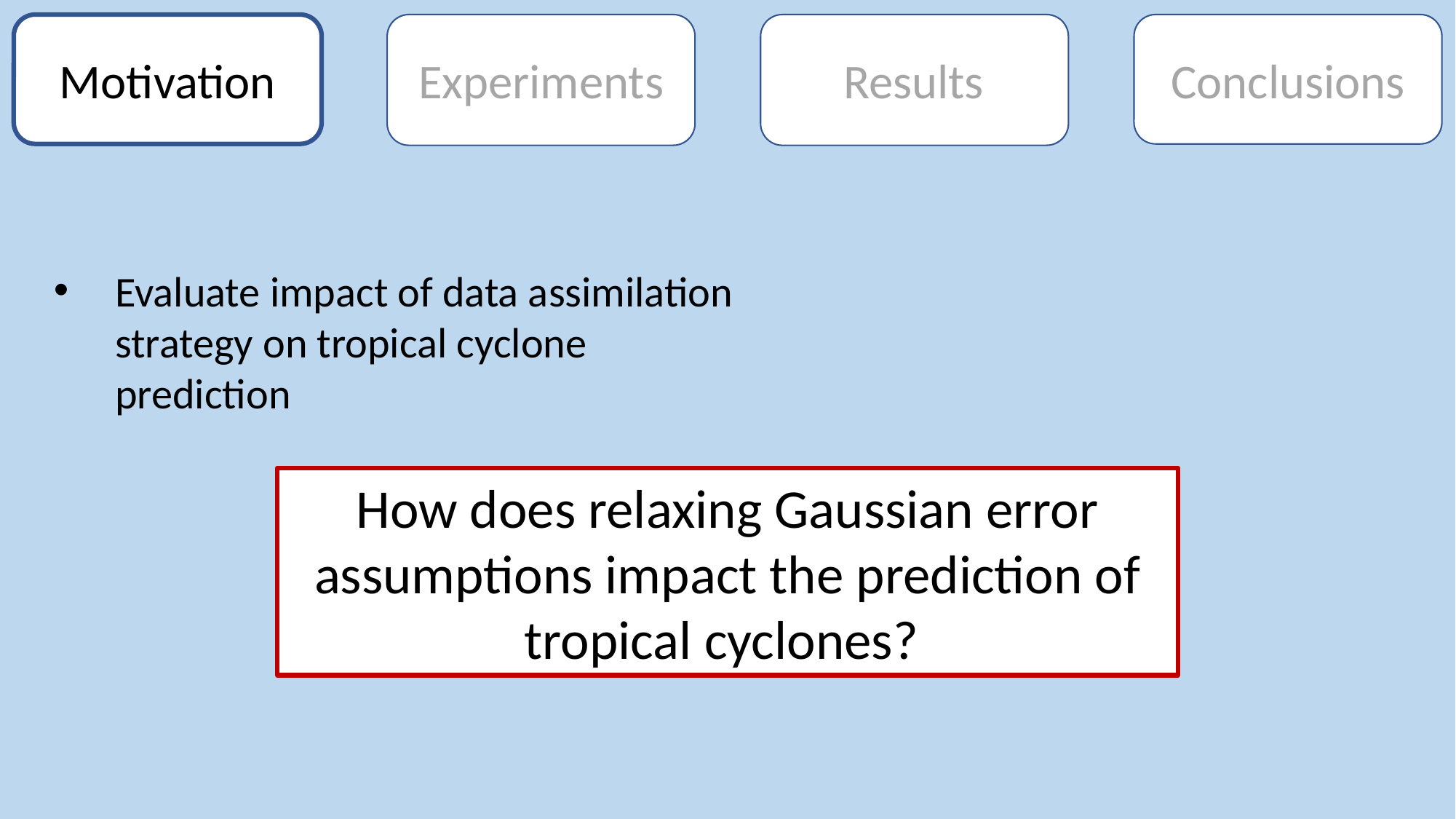

Experiments
Results
Conclusions
Motivation
Evaluate impact of data assimilation strategy on tropical cyclone prediction

How does relaxing Gaussian error assumptions impact the prediction of tropical cyclones?